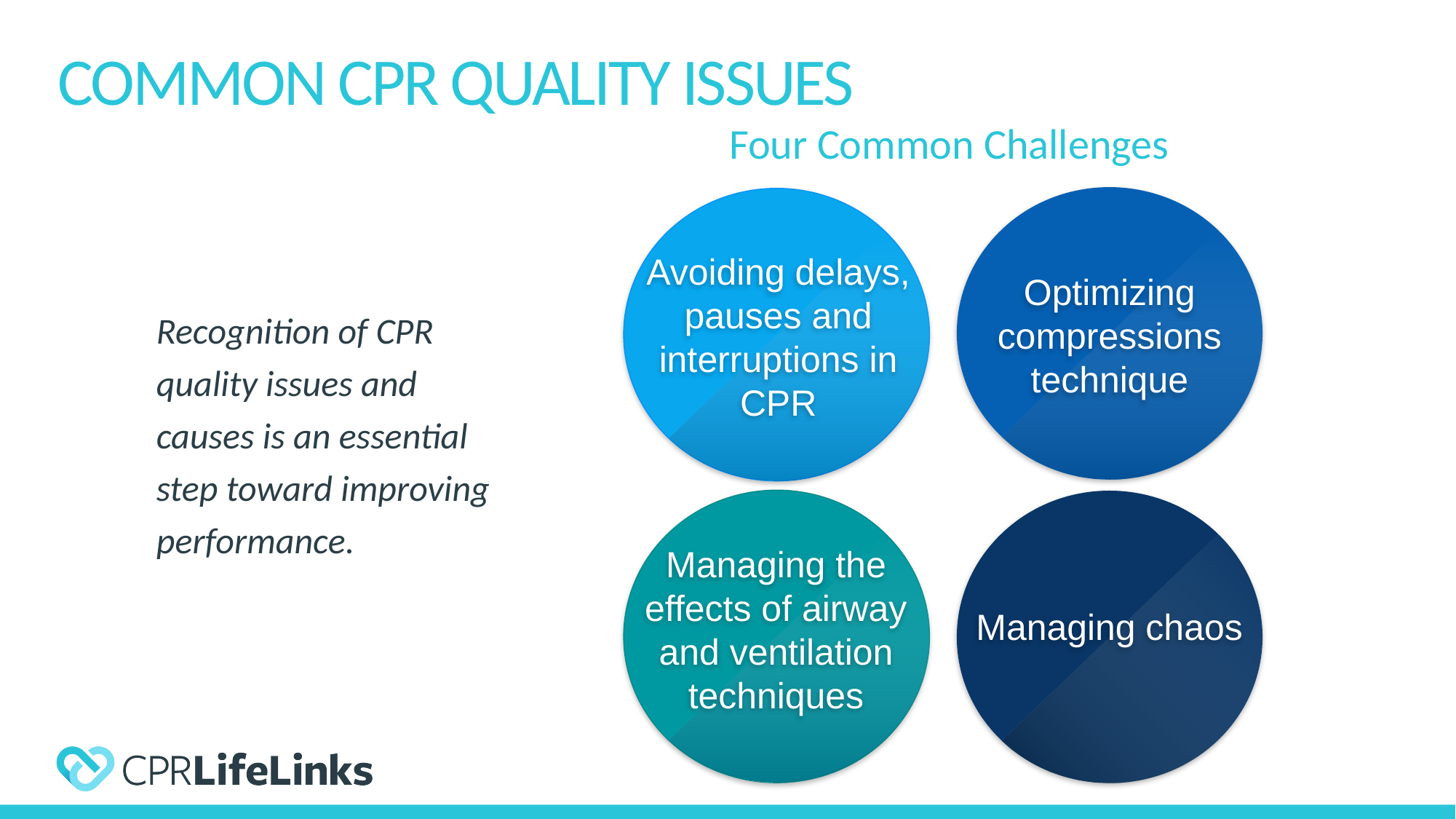

COMMON CPR QUALITY ISSUES
Four Common Challenges

Avoiding delays, pauses and interruptions in CPR
Optimizing compressions technique
Recognition of CPR quality issues and causes is an essential step toward improving performance.

Managing the effects of airway and ventilation techniques
Managing chaos